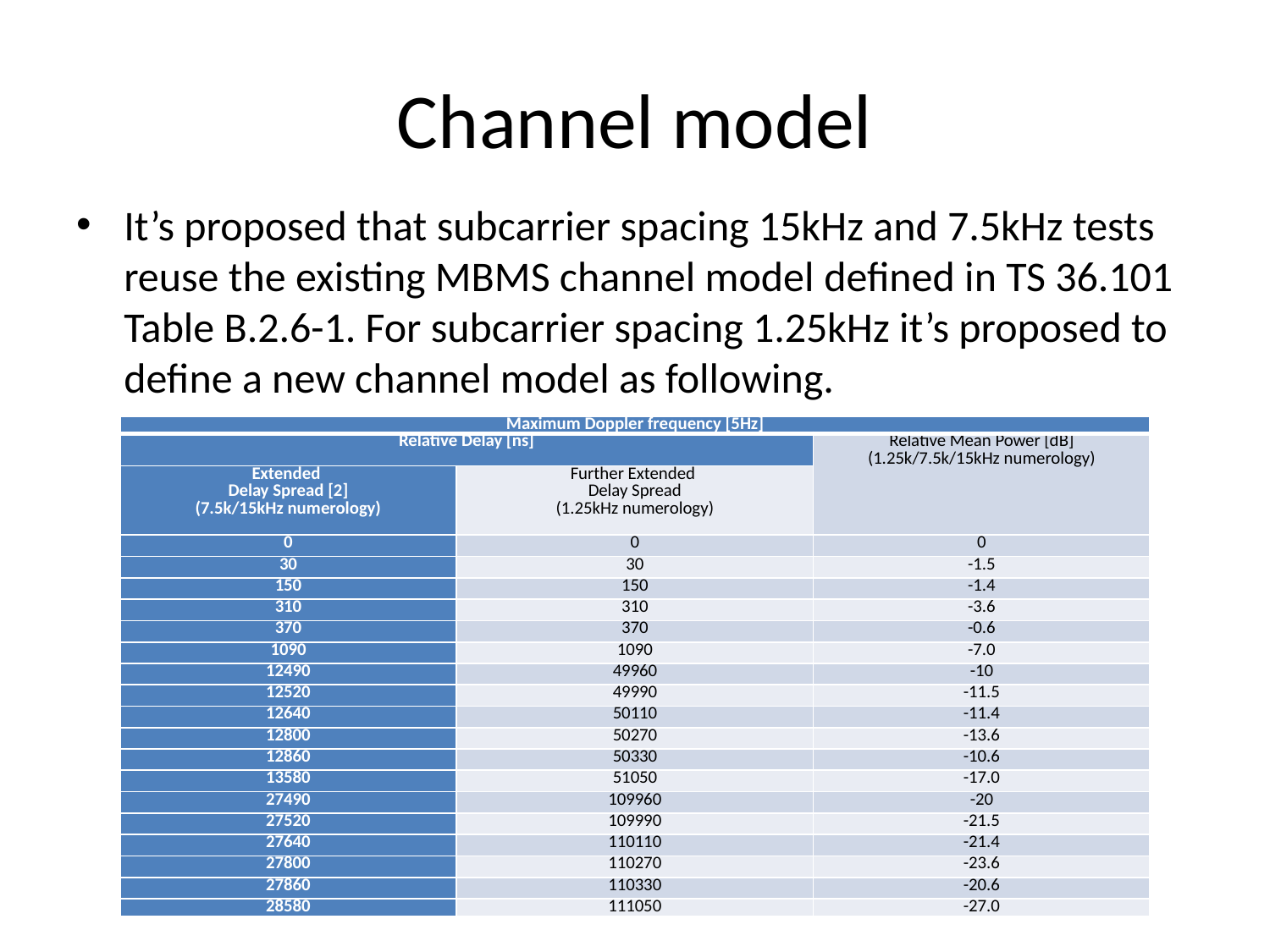

# Channel model
It’s proposed that subcarrier spacing 15kHz and 7.5kHz tests reuse the existing MBMS channel model defined in TS 36.101 Table B.2.6-1. For subcarrier spacing 1.25kHz it’s proposed to define a new channel model as following.

| Maximum Doppler frequency [5Hz] |  |  |
| --- | --- | --- |
| Relative Delay [ns] |  | Relative Mean Power [dB] (1.25k/7.5k/15kHz numerology) |
| Extended Delay Spread [2] (7.5k/15kHz numerology) | Further Extended Delay Spread (1.25kHz numerology) |  |
| 0 | 0 | 0 |
| 30 | 30 | -1.5 |
| 150 | 150 | -1.4 |
| 310 | 310 | -3.6 |
| 370 | 370 | -0.6 |
| 1090 | 1090 | -7.0 |
| 12490 | 49960 | -10 |
| 12520 | 49990 | -11.5 |
| 12640 | 50110 | -11.4 |
| 12800 | 50270 | -13.6 |
| 12860 | 50330 | -10.6 |
| 13580 | 51050 | -17.0 |
| 27490 | 109960 | -20 |
| 27520 | 109990 | -21.5 |
| 27640 | 110110 | -21.4 |
| 27800 | 110270 | -23.6 |
| 27860 | 110330 | -20.6 |
| 28580 | 111050 | -27.0 |